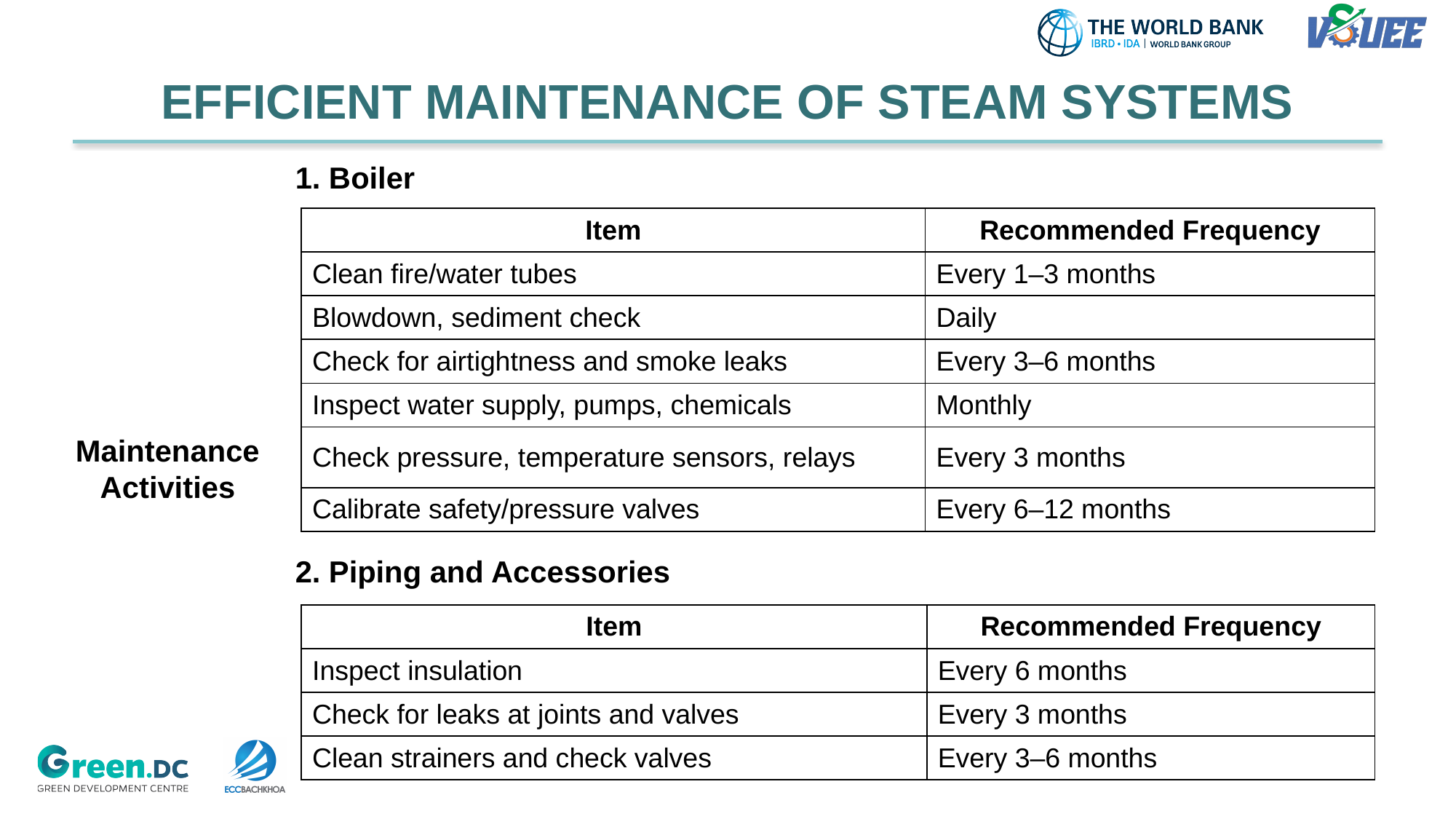

EFFICIENT MAINTENANCE OF STEAM SYSTEMS

1. Boiler​

| Item | Recommended Frequency |
| --- | --- |
| Clean fire/water tubes | Every 1–3 months |
| Blowdown, sediment check | Daily |
| Check for airtightness and smoke leaks | Every 3–6 months |
| Inspect water supply, pumps, chemicals | Monthly |
| Check pressure, temperature sensors, relays | Every 3 months |
| Calibrate safety/pressure valves | Every 6–12 months |
Maintenance Activities

2. Piping and Accessories
| Item | Recommended Frequency |
| --- | --- |
| Inspect insulation | Every 6 months |
| Check for leaks at joints and valves | Every 3 months |
| Clean strainers and check valves | Every 3–6 months |